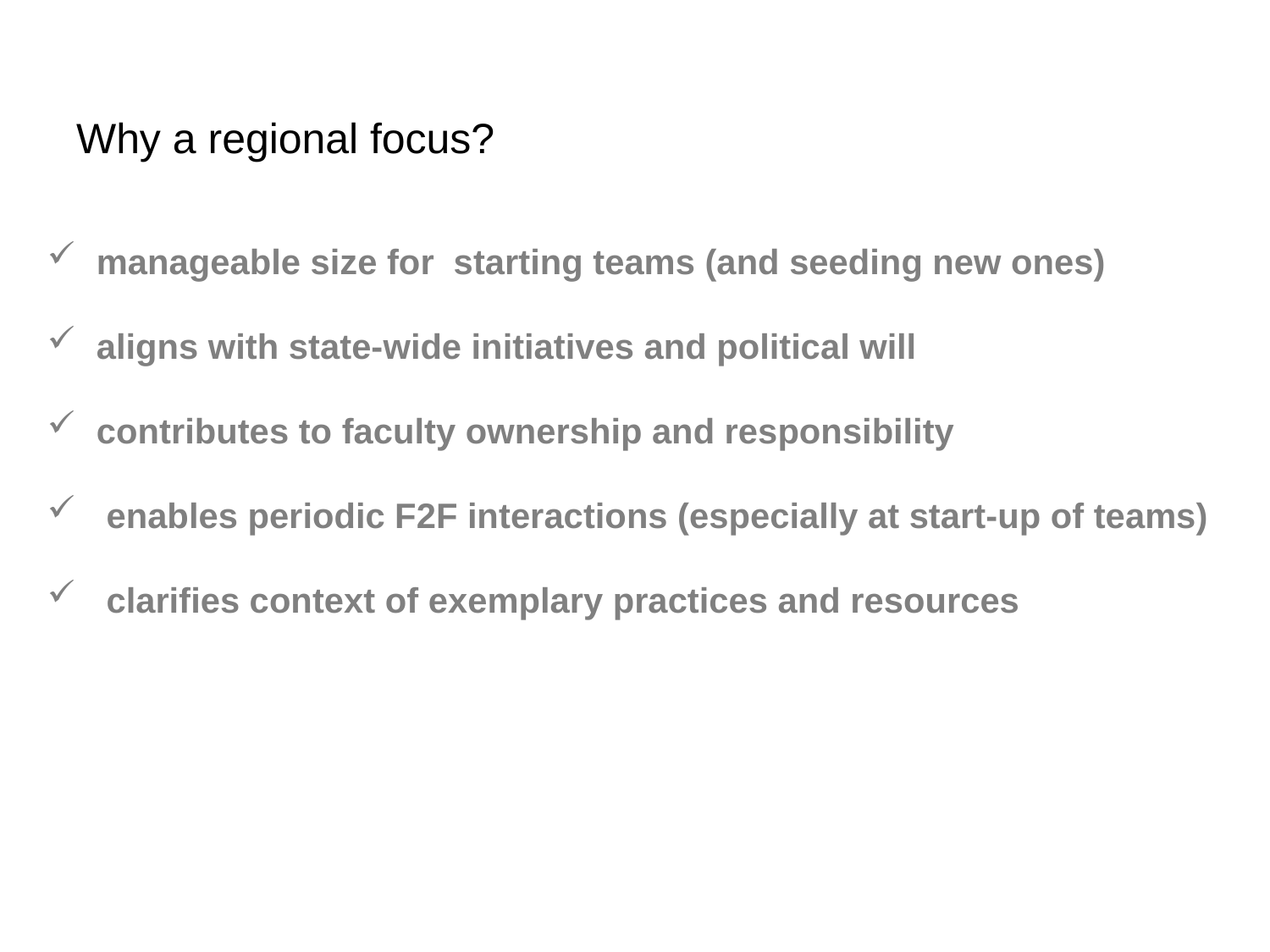

# Why a regional focus?
  manageable size for  starting teams (and seeding new ones)

  aligns with state-wide initiatives and political will

  contributes to faculty ownership and responsibility

   enables periodic F2F interactions (especially at start-up of teams)

   clarifies context of exemplary practices and resources